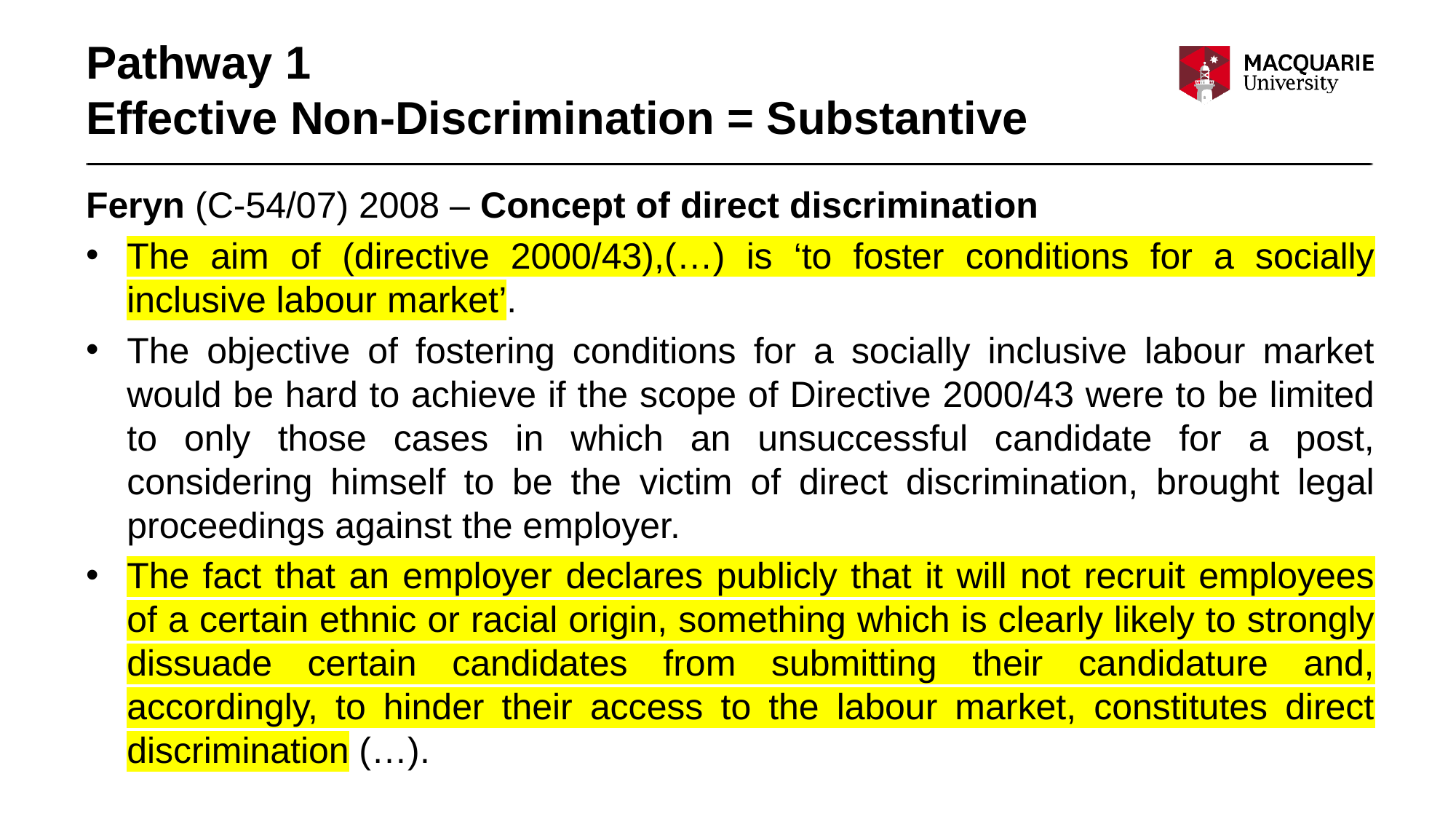

# Pathway 1 Effective Non-Discrimination = Substantive
Feryn (C‑54/07) 2008 – Concept of direct discrimination
The aim of (directive 2000/43),(…) is ‘to foster conditions for a socially inclusive labour market’.
The objective of fostering conditions for a socially inclusive labour market would be hard to achieve if the scope of Directive 2000/43 were to be limited to only those cases in which an unsuccessful candidate for a post, considering himself to be the victim of direct discrimination, brought legal proceedings against the employer.
The fact that an employer declares publicly that it will not recruit employees of a certain ethnic or racial origin, something which is clearly likely to strongly dissuade certain candidates from submitting their candidature and, accordingly, to hinder their access to the labour market, constitutes direct discrimination (…).